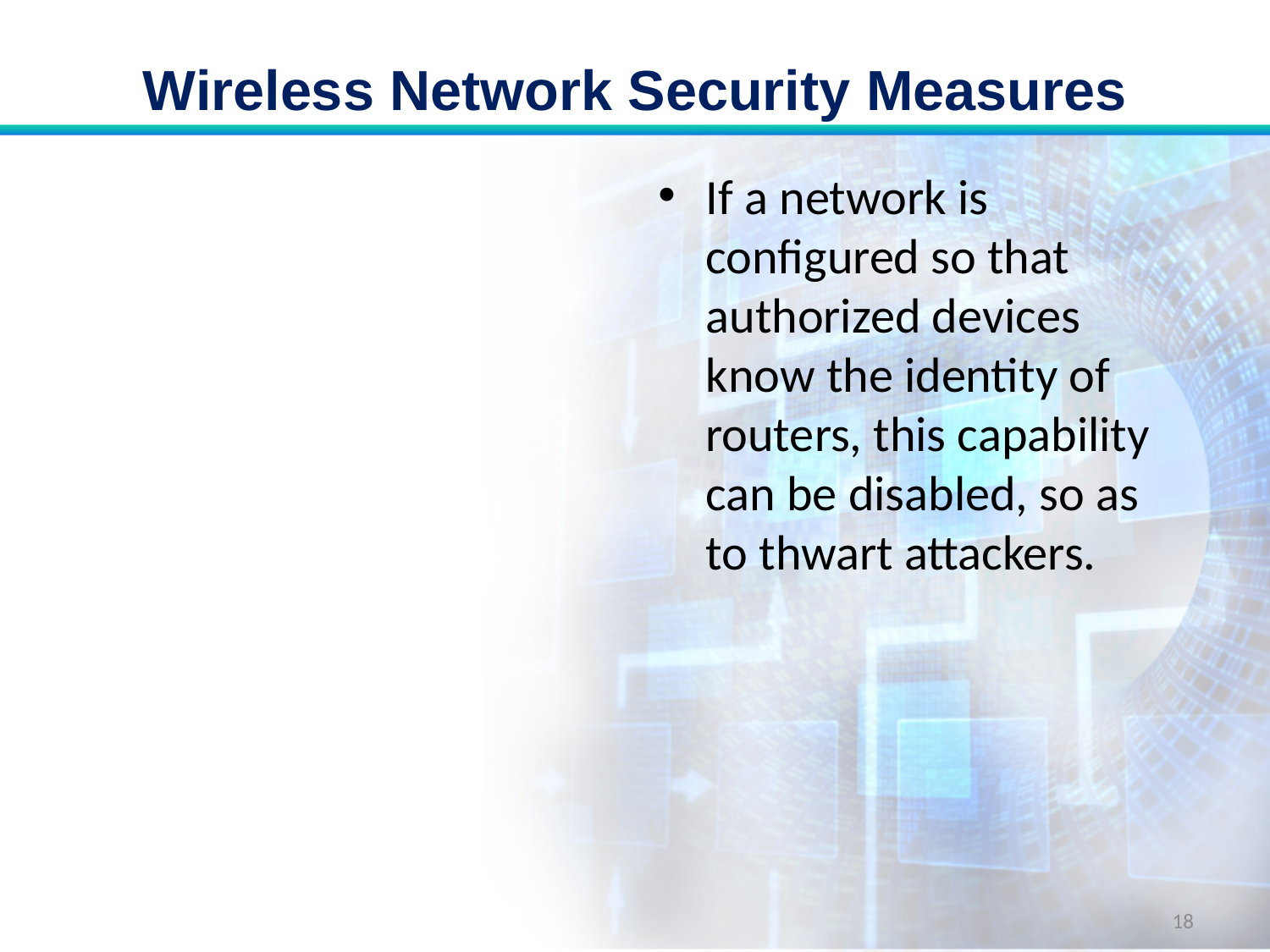

# Wireless Network Security Measures
If a network is configured so that authorized devices know the identity of routers, this capability can be disabled, so as to thwart attackers.

18